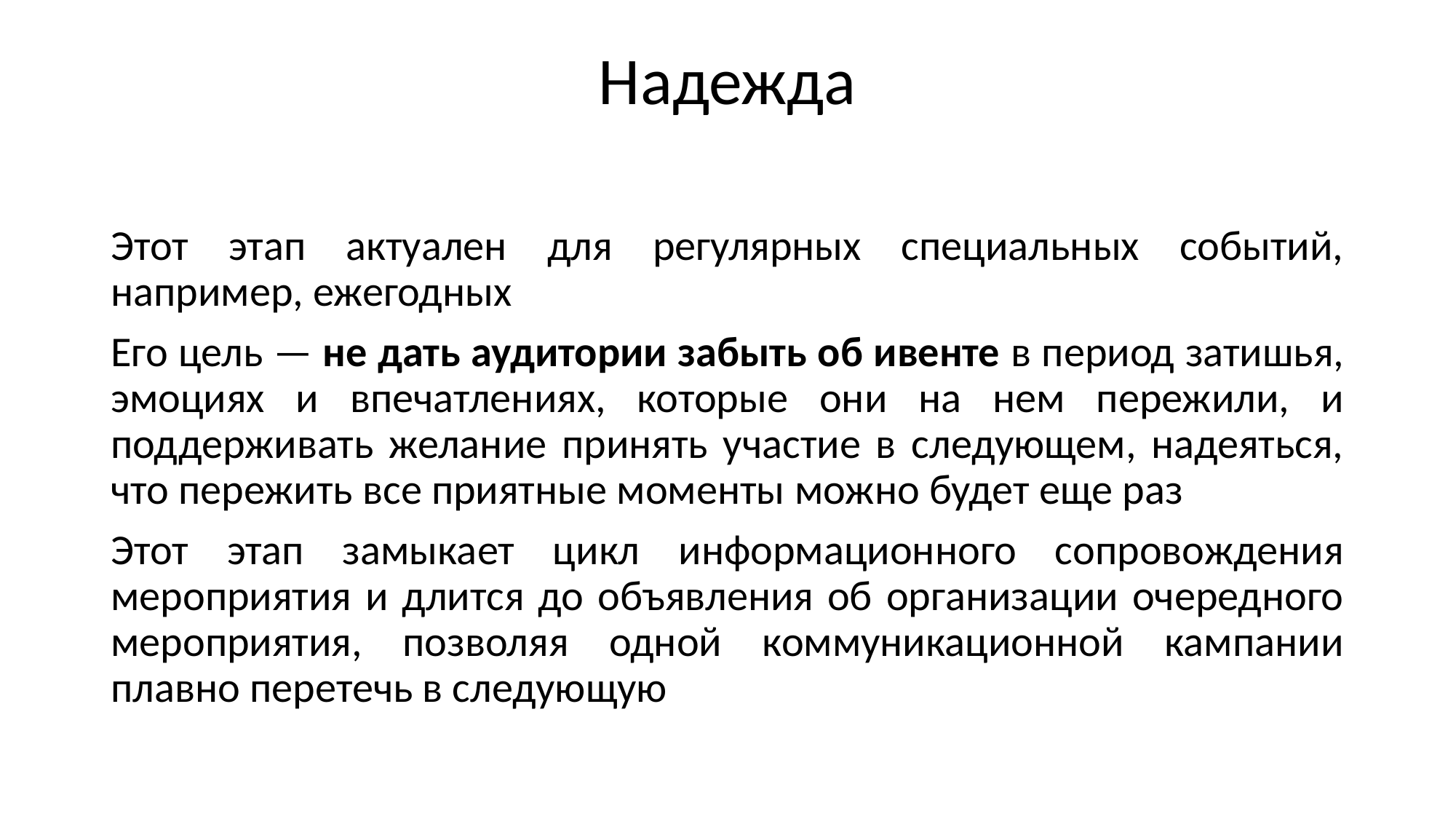

# Надежда
Этот этап актуален для регулярных специальных событий, например, ежегодных
Его цель — не дать аудитории забыть об ивенте в период затишья, эмоциях и впечатлениях, которые они на нем пережили, и поддерживать желание принять участие в следующем, надеяться, что пережить все приятные моменты можно будет еще раз
Этот этап замыкает цикл информационного сопровождения мероприятия и длится до объявления об организации очередного мероприятия, позволяя одной коммуникационной кампании плавно перетечь в следующую